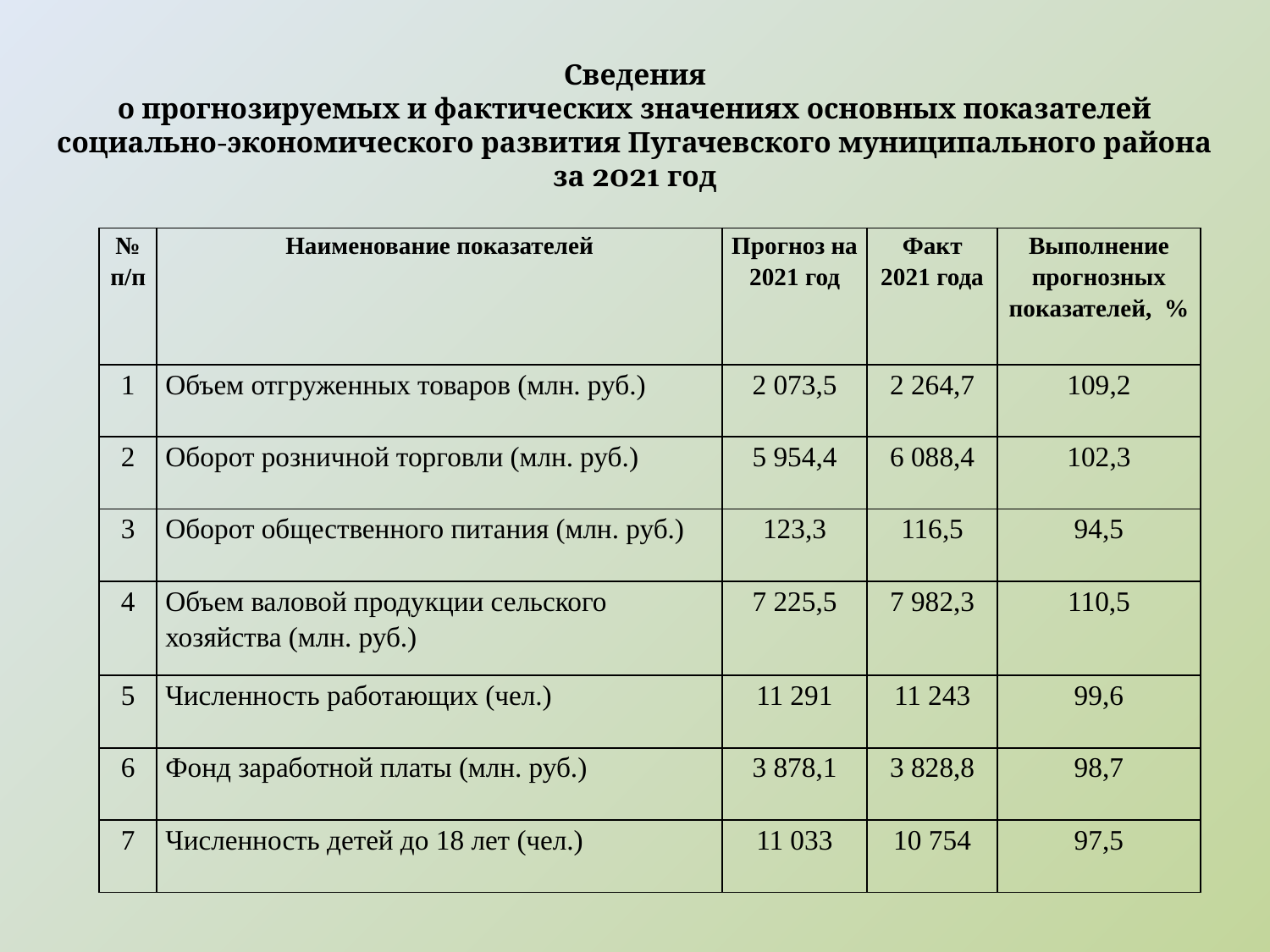

Сведения
о прогнозируемых и фактических значениях основных показателей социально-экономического развития Пугачевского муниципального района за 2021 год
| № п/п | Наименование показателей | Прогноз на 2021 год | Факт 2021 года | Выполнение прогнозных показателей, % |
| --- | --- | --- | --- | --- |
| 1 | Объем отгруженных товаров (млн. руб.) | 2 073,5 | 2 264,7 | 109,2 |
| 2 | Оборот розничной торговли (млн. руб.) | 5 954,4 | 6 088,4 | 102,3 |
| 3 | Оборот общественного питания (млн. руб.) | 123,3 | 116,5 | 94,5 |
| 4 | Объем валовой продукции сельского хозяйства (млн. руб.) | 7 225,5 | 7 982,3 | 110,5 |
| 5 | Численность работающих (чел.) | 11 291 | 11 243 | 99,6 |
| 6 | Фонд заработной платы (млн. руб.) | 3 878,1 | 3 828,8 | 98,7 |
| 7 | Численность детей до 18 лет (чел.) | 11 033 | 10 754 | 97,5 |